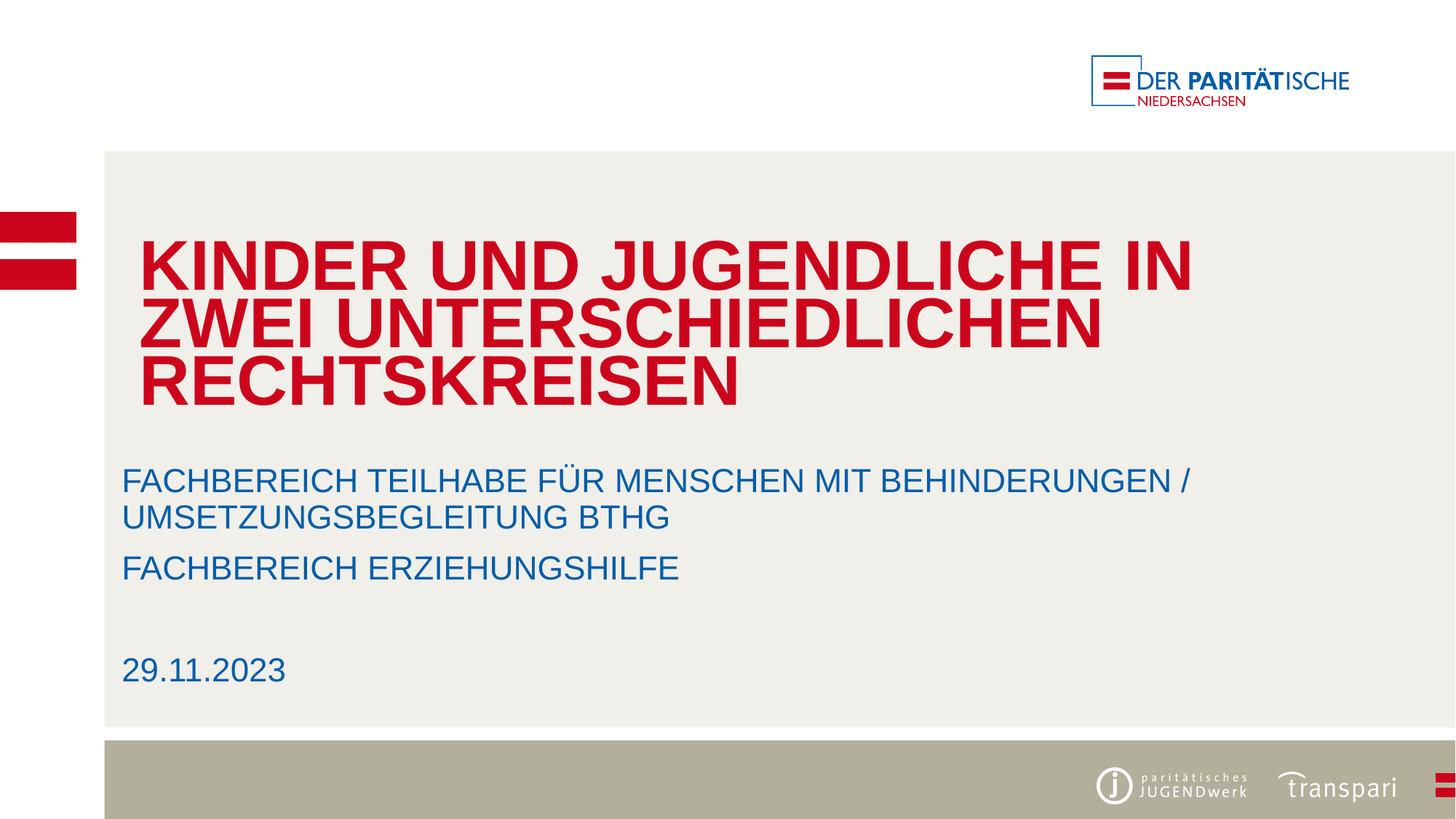

Kinder und jugendliche in zwei unterschiedlichen rechtskreisen
Fachbereich teilhabe für Menschen mit Behinderungen / Umsetzungsbegleitung bthg
Fachbereich Erziehungshilfe

29.11.2023